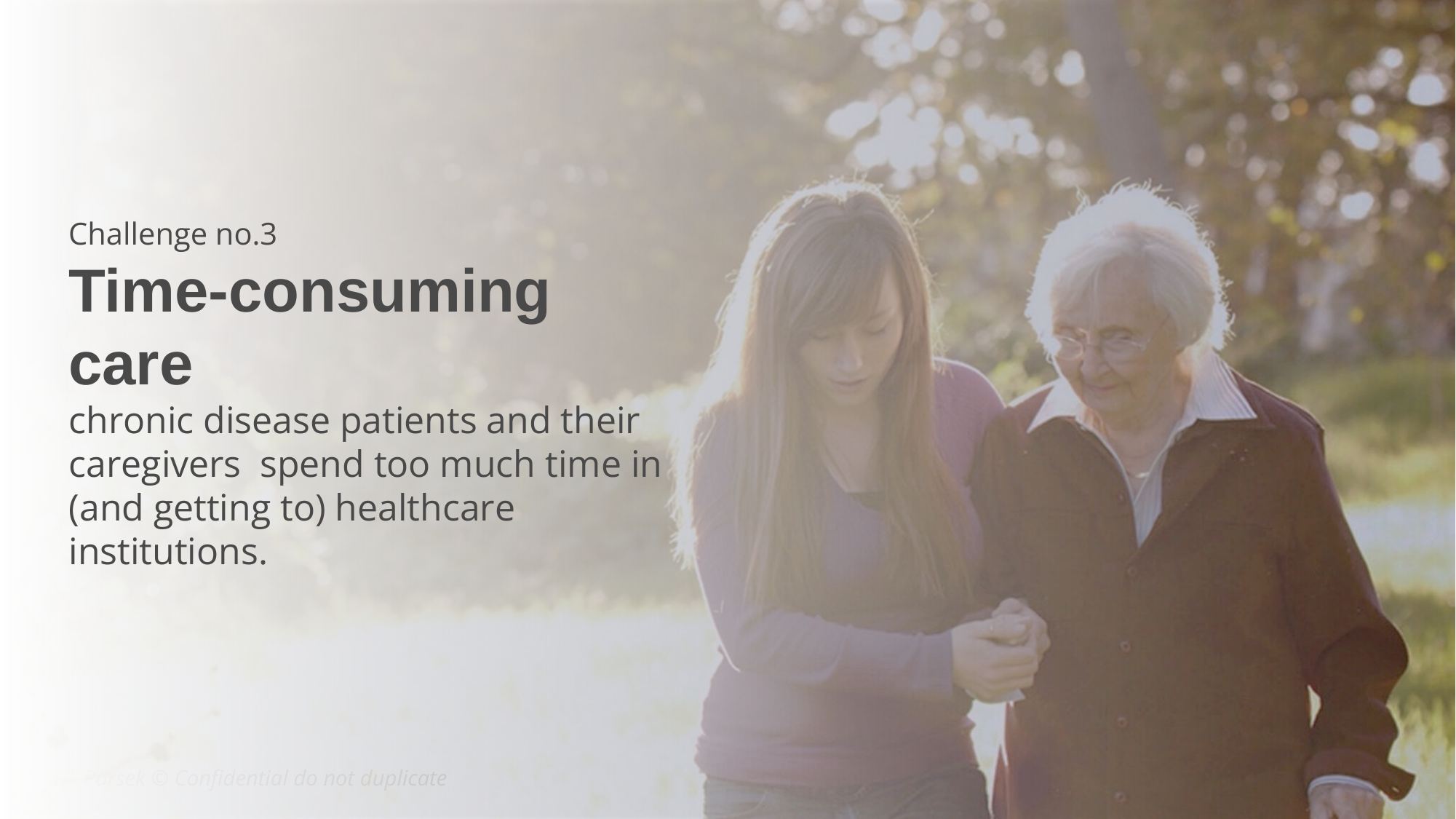

The health insurance is challenged by …..
Challenge no.3
Time-consuming care
chronic disease patients and their caregivers  spend too much time in (and getting to) healthcare institutions.
Parsek © Confidential do not duplicate